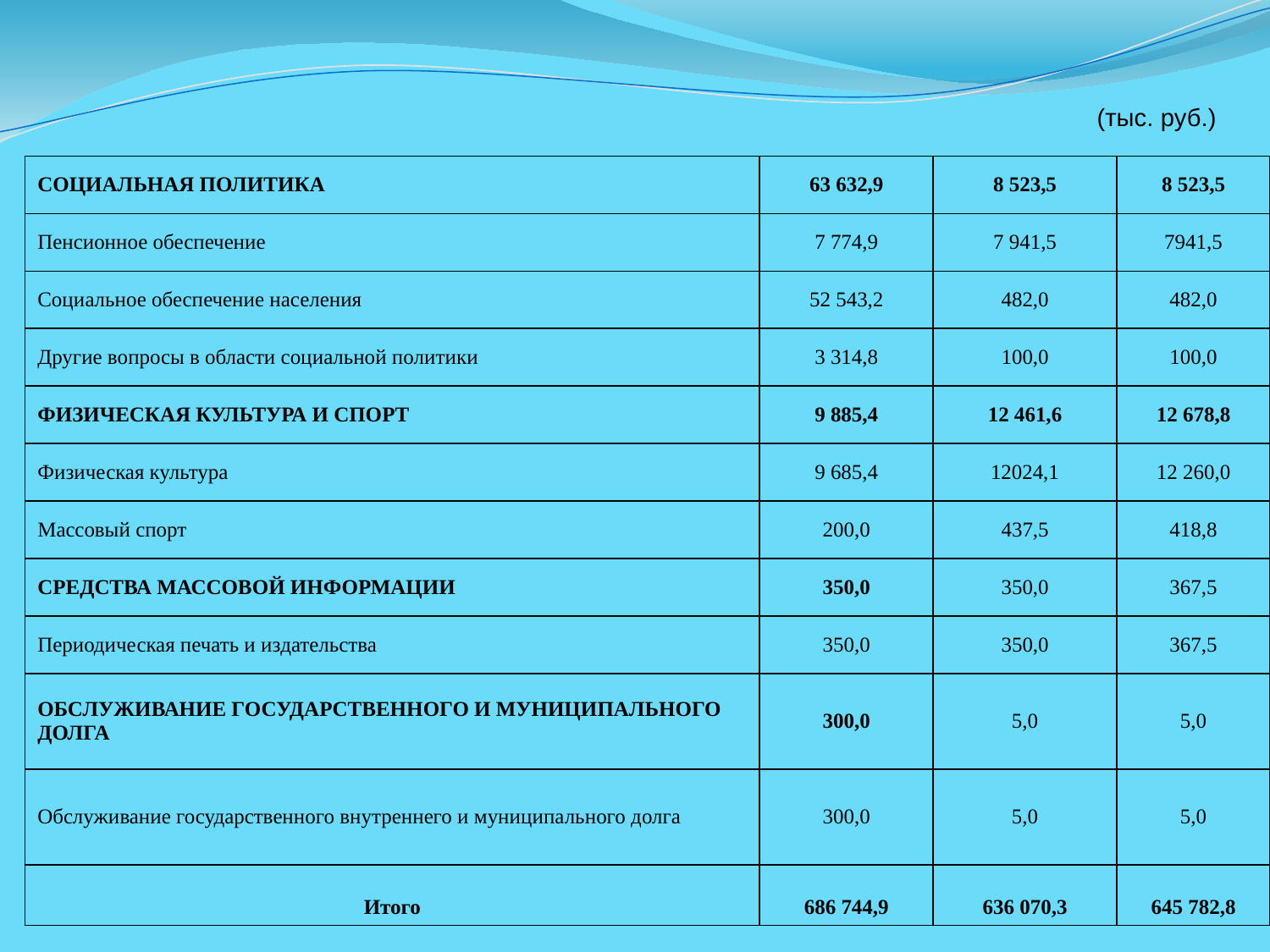

(тыс. руб.)
| СОЦИАЛЬНАЯ ПОЛИТИКА | 63 632,9 | 8 523,5 | 8 523,5 |
| --- | --- | --- | --- |
| Пенсионное обеспечение | 7 774,9 | 7 941,5 | 7941,5 |
| Социальное обеспечение населения | 52 543,2 | 482,0 | 482,0 |
| Другие вопросы в области социальной политики | 3 314,8 | 100,0 | 100,0 |
| ФИЗИЧЕСКАЯ КУЛЬТУРА И СПОРТ | 9 885,4 | 12 461,6 | 12 678,8 |
| Физическая культура | 9 685,4 | 12024,1 | 12 260,0 |
| Массовый спорт | 200,0 | 437,5 | 418,8 |
| СРЕДСТВА МАССОВОЙ ИНФОРМАЦИИ | 350,0 | 350,0 | 367,5 |
| Периодическая печать и издательства | 350,0 | 350,0 | 367,5 |
| ОБСЛУЖИВАНИЕ ГОСУДАРСТВЕННОГО И МУНИЦИПАЛЬНОГО ДОЛГА | 300,0 | 5,0 | 5,0 |
| Обслуживание государственного внутреннего и муниципального долга | 300,0 | 5,0 | 5,0 |
| Итого | 686 744,9 | 636 070,3 | 645 782,8 |